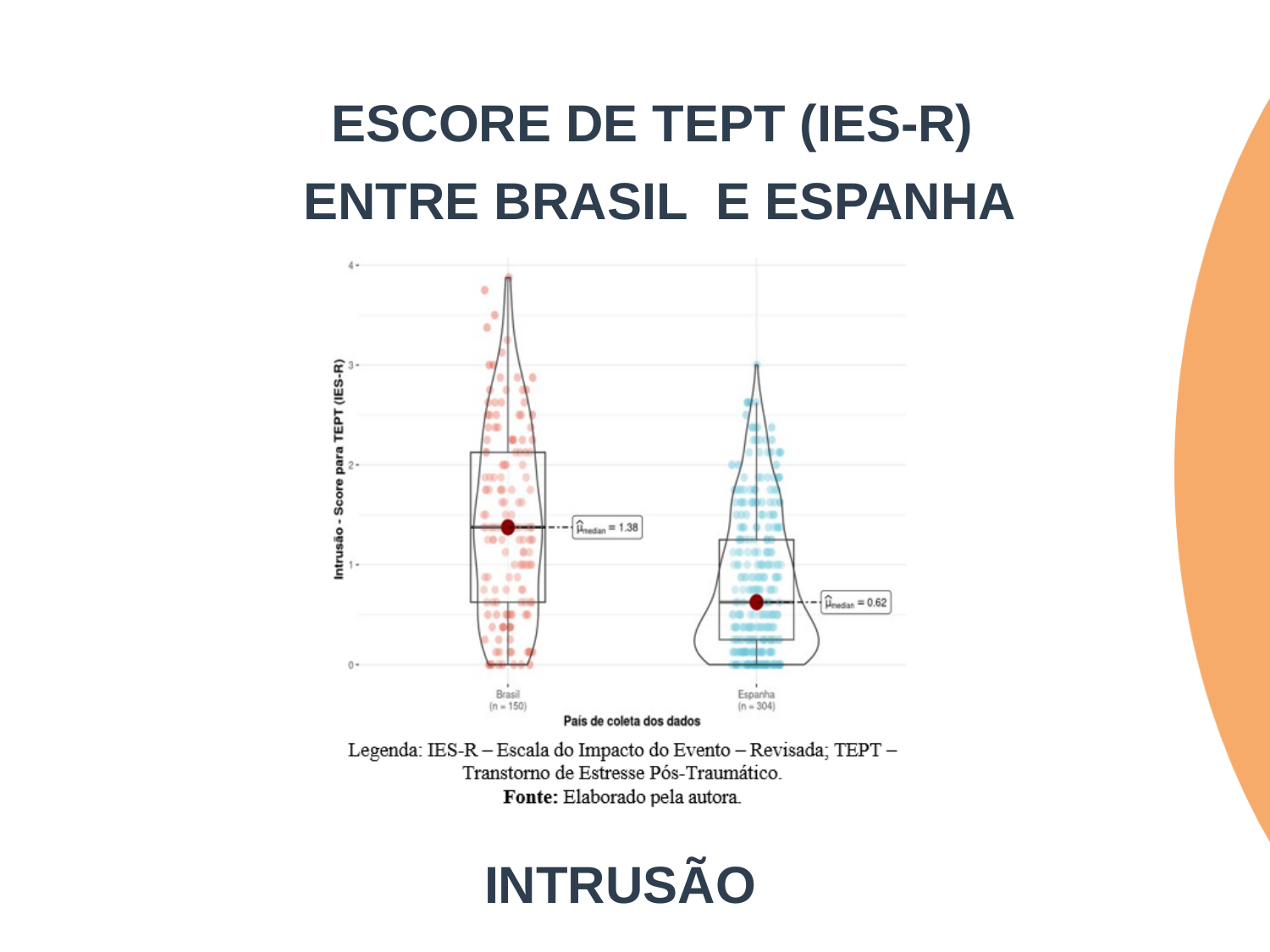

ESCORE DE TEPT (IES-R)
ENTRE BRASIL  E ESPANHA

INTRUSÃO